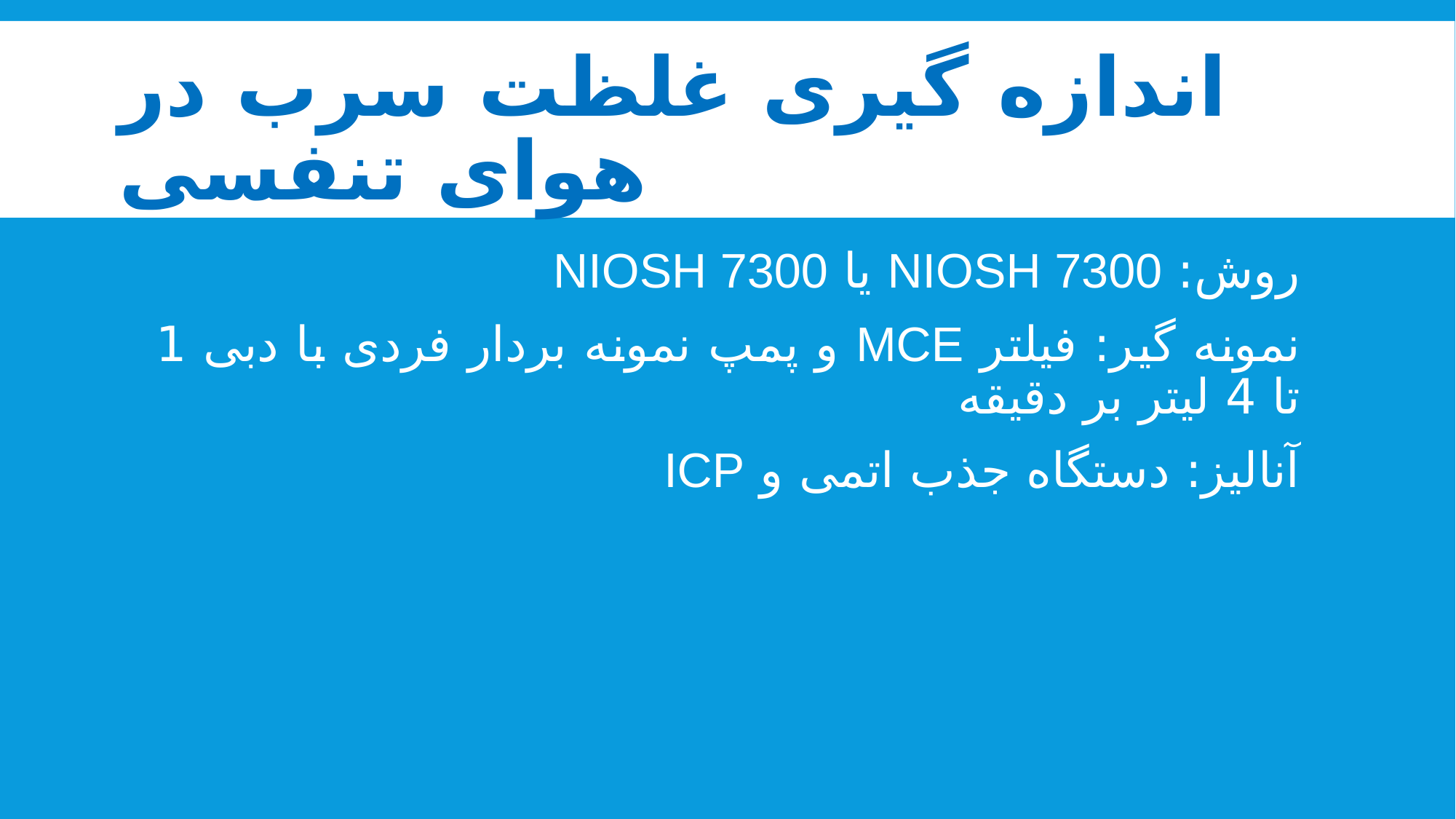

# اندازه گیری غلظت سرب در هوای تنفسی
روش: NIOSH 7300 یا NIOSH 7300
نمونه گیر: فیلتر MCE و پمپ نمونه بردار فردی با دبی 1 تا 4 لیتر بر دقیقه
آنالیز: دستگاه جذب اتمی و ICP